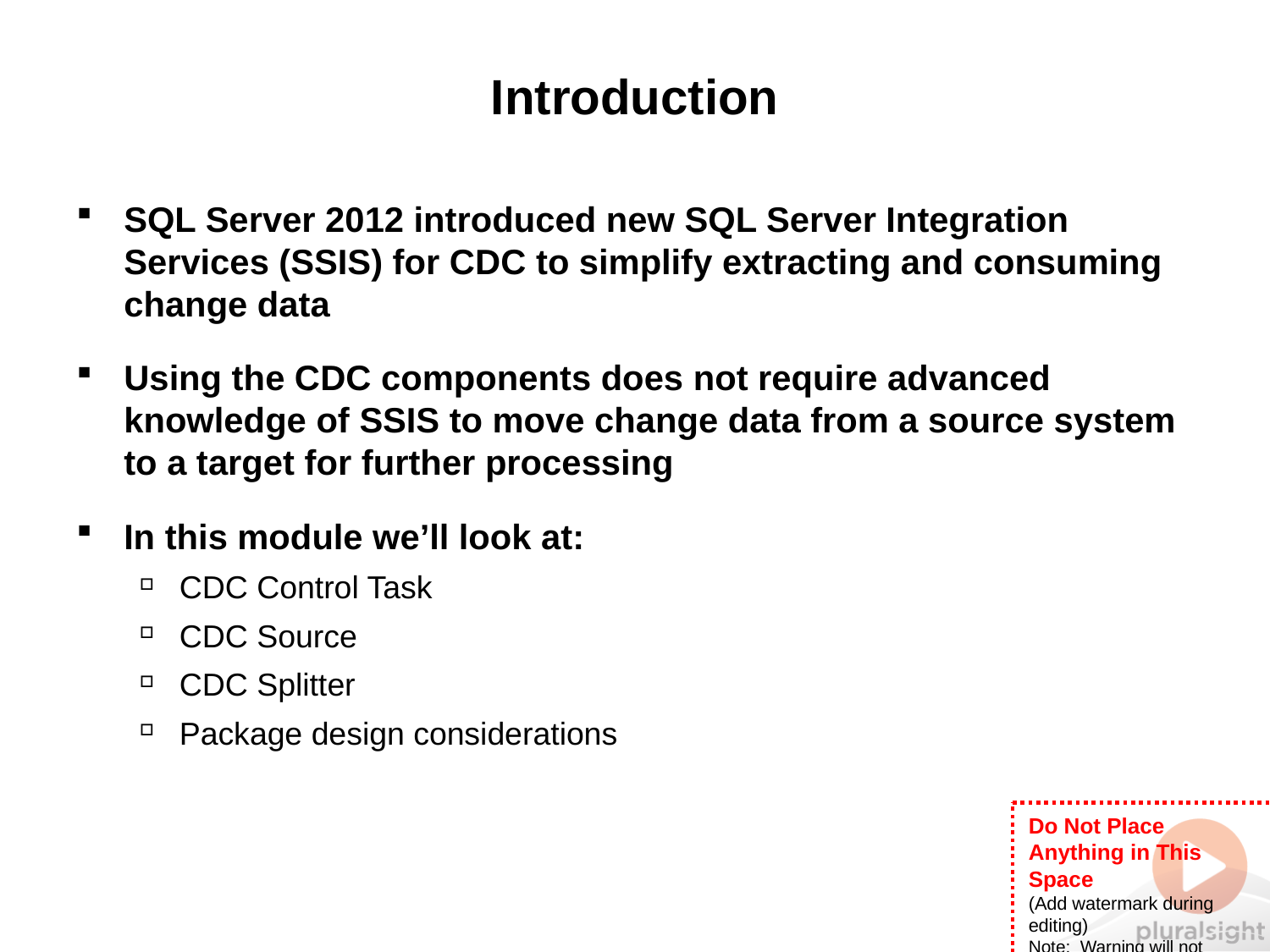

# Introduction
SQL Server 2012 introduced new SQL Server Integration Services (SSIS) for CDC to simplify extracting and consuming change data
Using the CDC components does not require advanced knowledge of SSIS to move change data from a source system to a target for further processing
In this module we’ll look at:
CDC Control Task
CDC Source
CDC Splitter
Package design considerations